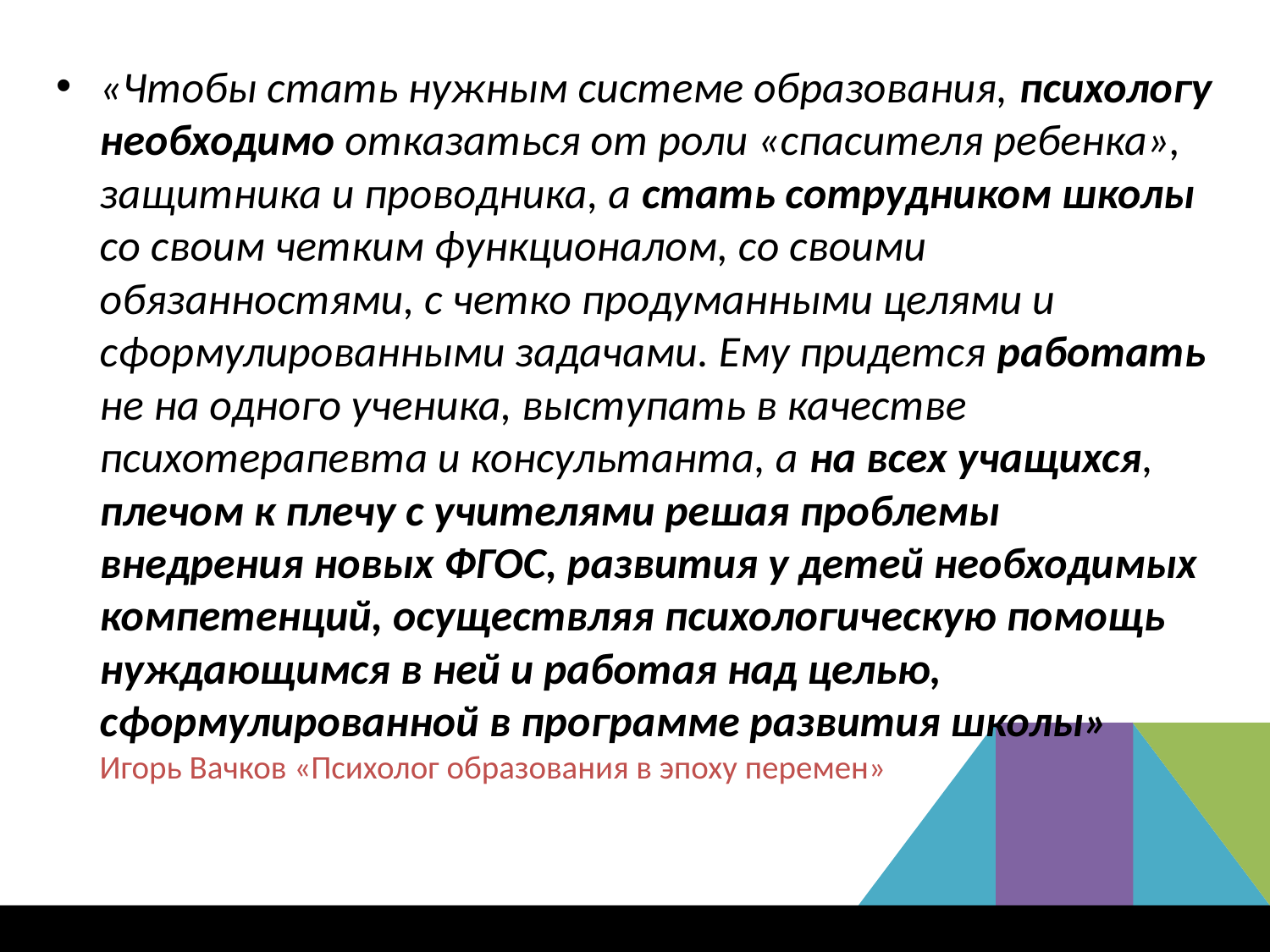

«Чтобы стать нужным системе образования, психологу необходимо отказаться от роли «спасителя ребенка», защитника и проводника, а стать сотрудником школы со своим четким функционалом, со своими обязанностями, с четко продуманными целями и сформулированными задачами. Ему придется работать не на одного ученика, выступать в качестве психотерапевта и консультанта, а на всех учащихся, плечом к плечу с учителями решая проблемы внедрения новых ФГОС, развития у детей необходимых компетенций, осуществляя психологическую помощь нуждающимся в ней и работая над целью, сформулированной в программе развития школы»
			Игорь Вачков «Психолог образования в эпоху перемен»